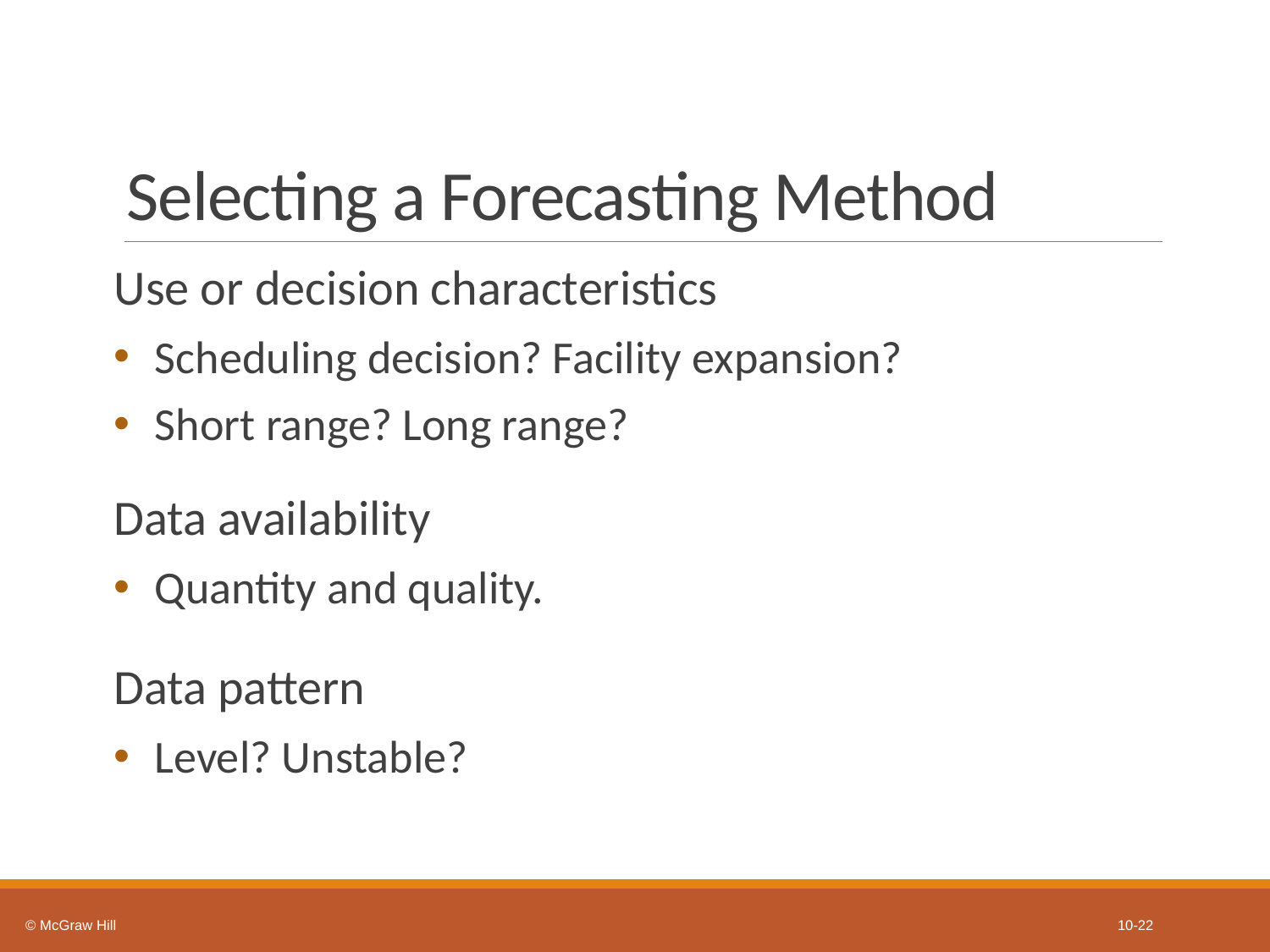

# Selecting a Forecasting Method
Use or decision characteristics
Scheduling decision? Facility expansion?
Short range? Long range?
Data availability
Quantity and quality.
Data pattern
Level? Unstable?